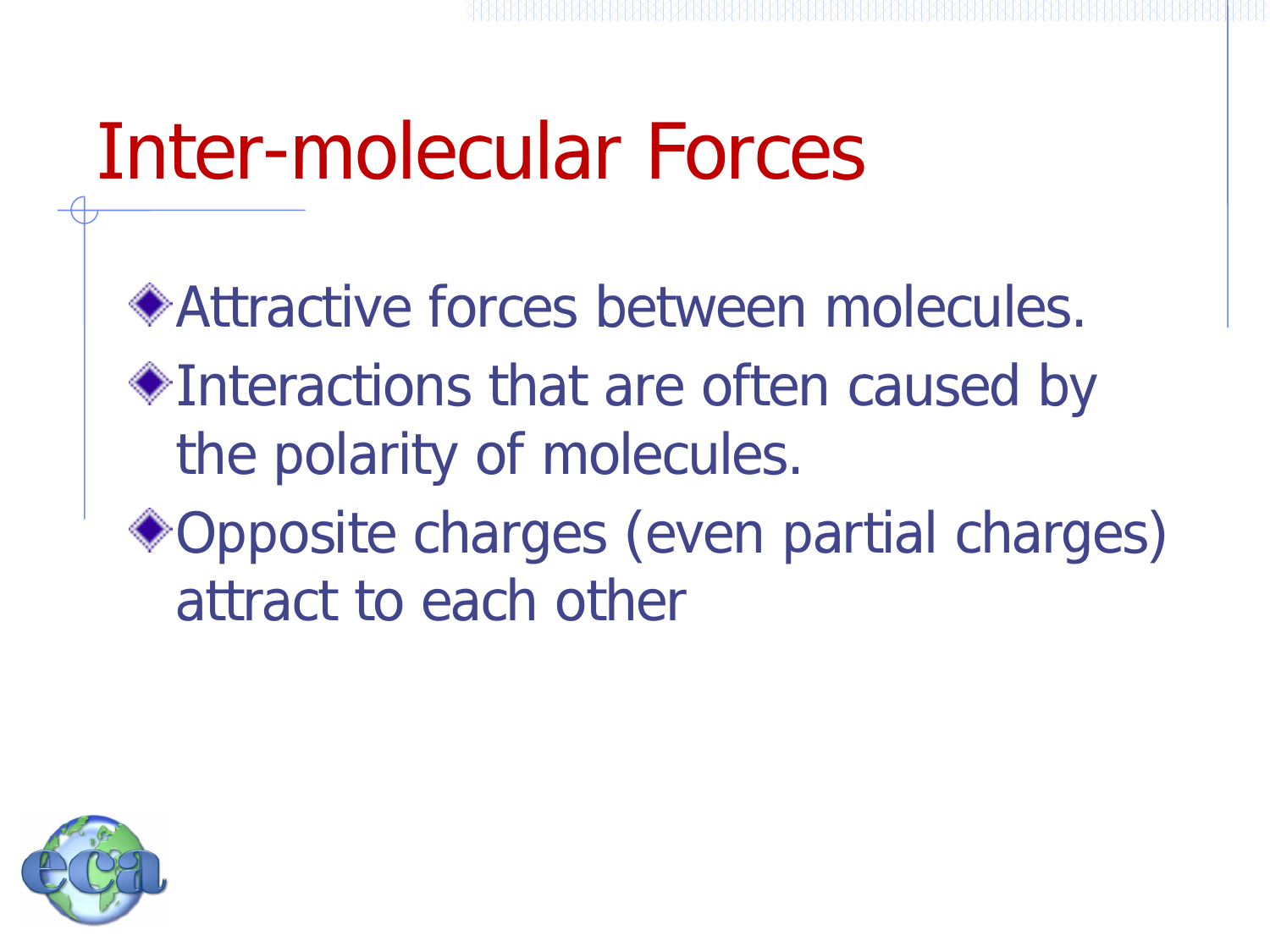

# Inter-molecular Forces
Attractive forces between molecules.
Interactions that are often caused by the polarity of molecules.
Opposite charges (even partial charges) attract to each other